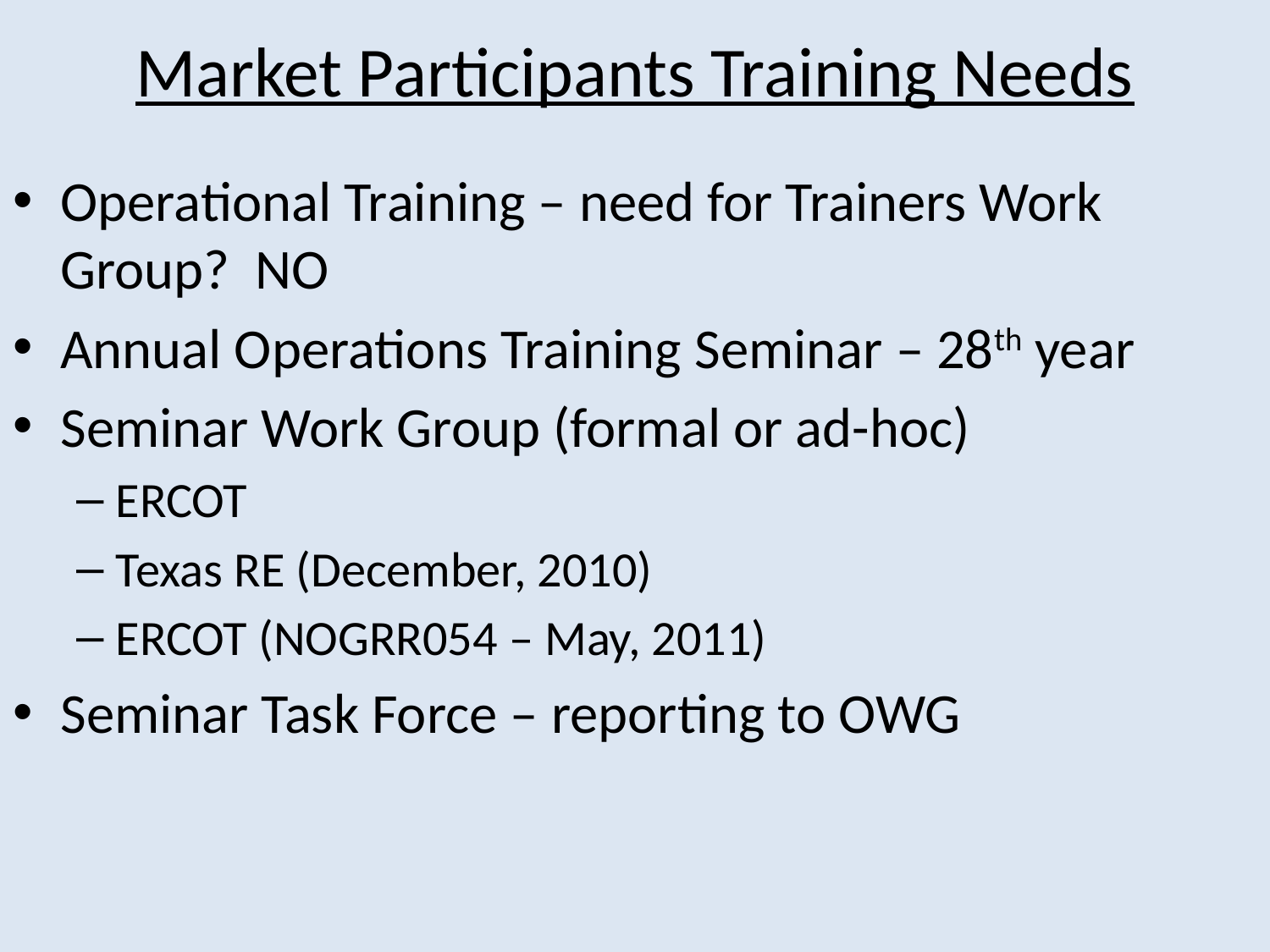

# Market Participants Training Needs
Operational Training – need for Trainers Work Group?  NO
Annual Operations Training Seminar – 28th year
Seminar Work Group (formal or ad-hoc)
ERCOT
Texas RE (December, 2010)
ERCOT (NOGRR054 – May, 2011)
Seminar Task Force – reporting to OWG